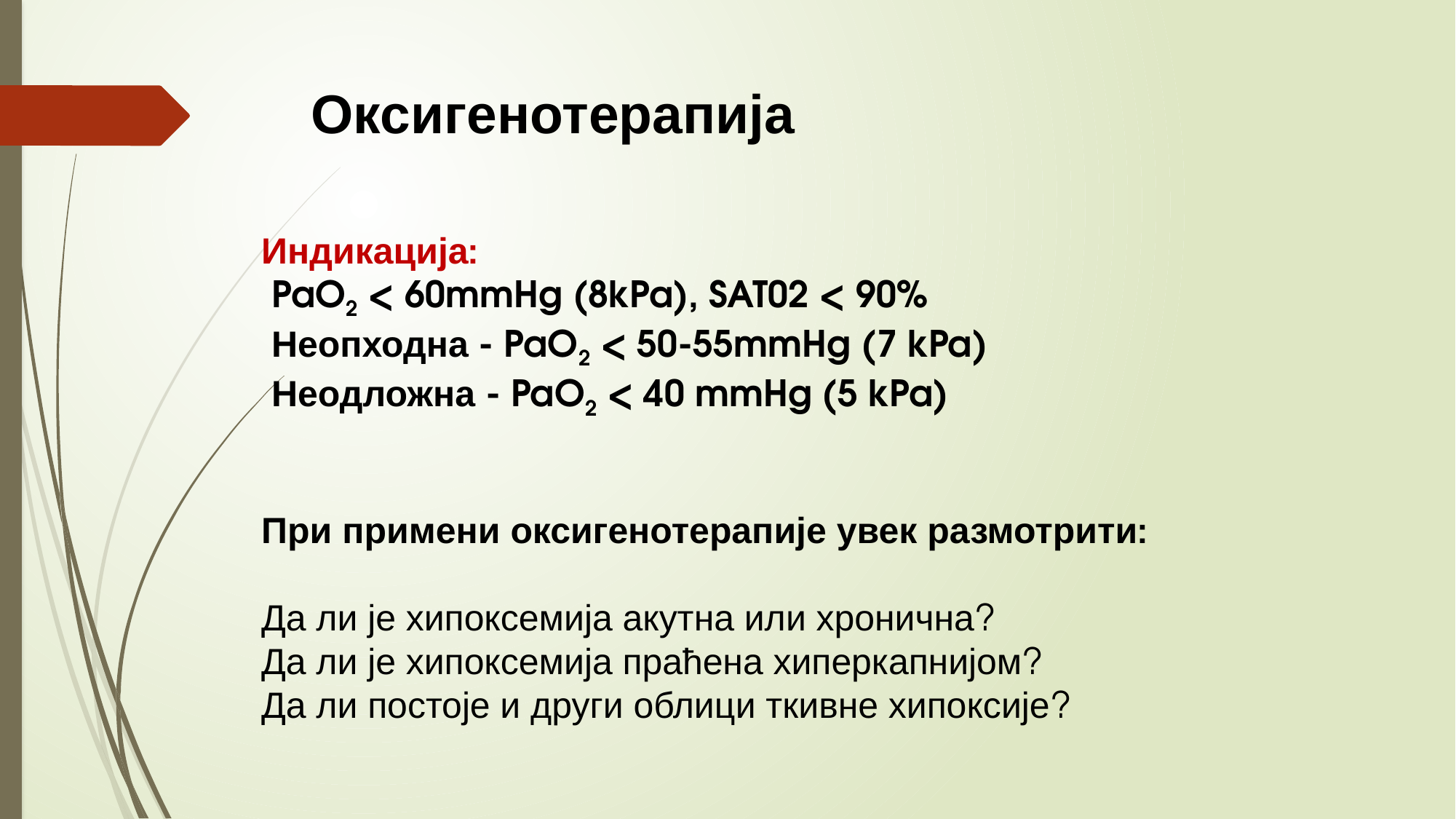

Оксигенотерапија
Индикација:
 PaO2 < 60mmHg (8kPa), SAT02 < 90%
 Неопходна - PaO2 < 50-55mmHg (7 kPa)
 Неодложна - PaO2 < 40 mmHg (5 kPa)

При примени оксигенотерапије увек размотрити:

Да ли је хипоксемија акутна или хронична?
Да ли је хипоксемија праћена хиперкапнијом?
Да ли постоје и други облици ткивне хипоксије?